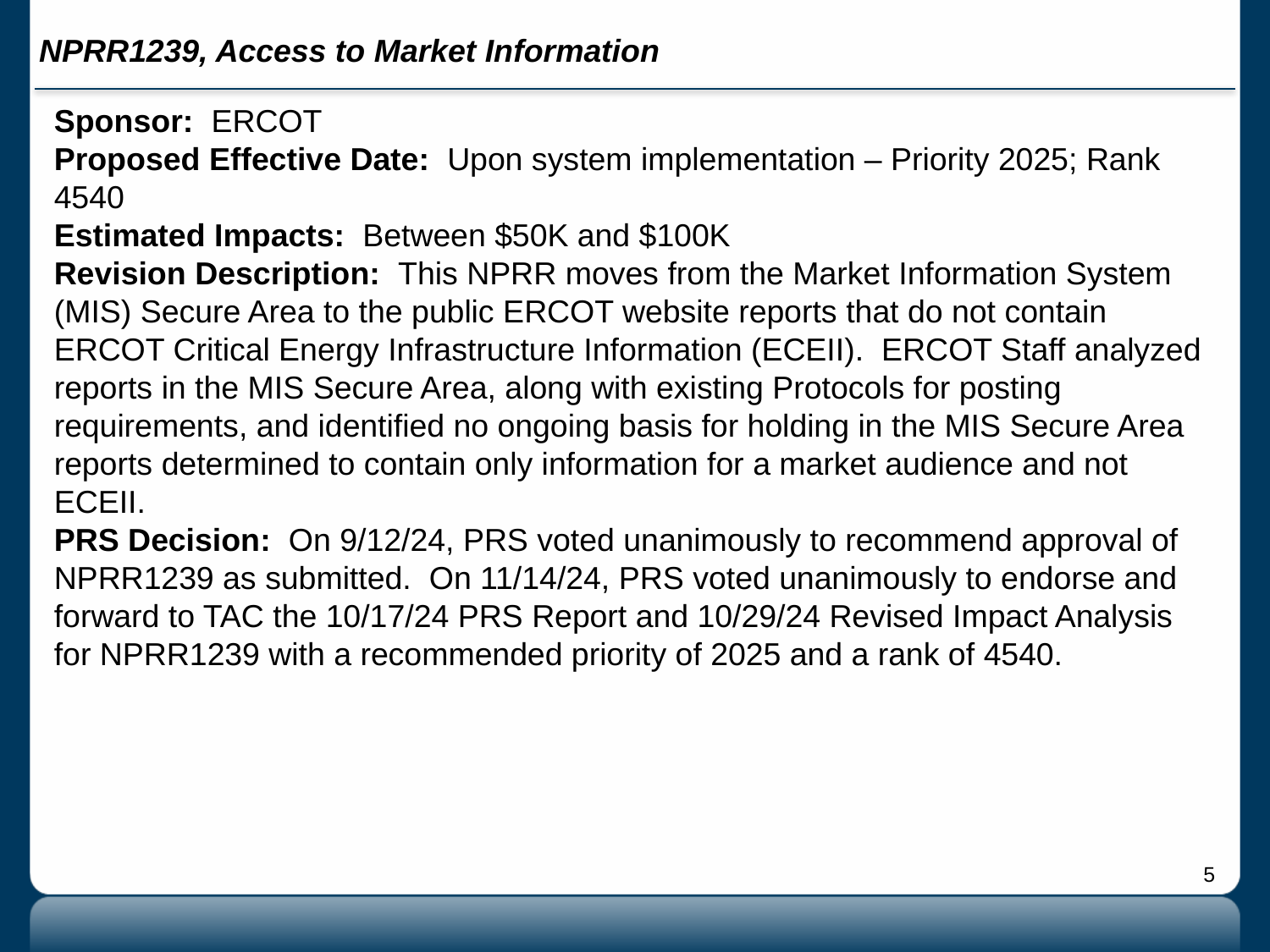

# NPRR1239, Access to Market Information
Sponsor:  ERCOT
Proposed Effective Date:  Upon system implementation – Priority 2025; Rank 4540
Estimated Impacts:  Between $50K and $100K
Revision Description:  This NPRR moves from the Market Information System (MIS) Secure Area to the public ERCOT website reports that do not contain ERCOT Critical Energy Infrastructure Information (ECEII).  ERCOT Staff analyzed reports in the MIS Secure Area, along with existing Protocols for posting requirements, and identified no ongoing basis for holding in the MIS Secure Area reports determined to contain only information for a market audience and not ECEII.
PRS Decision:  On 9/12/24, PRS voted unanimously to recommend approval of NPRR1239 as submitted.  On 11/14/24, PRS voted unanimously to endorse and forward to TAC the 10/17/24 PRS Report and 10/29/24 Revised Impact Analysis for NPRR1239 with a recommended priority of 2025 and a rank of 4540.